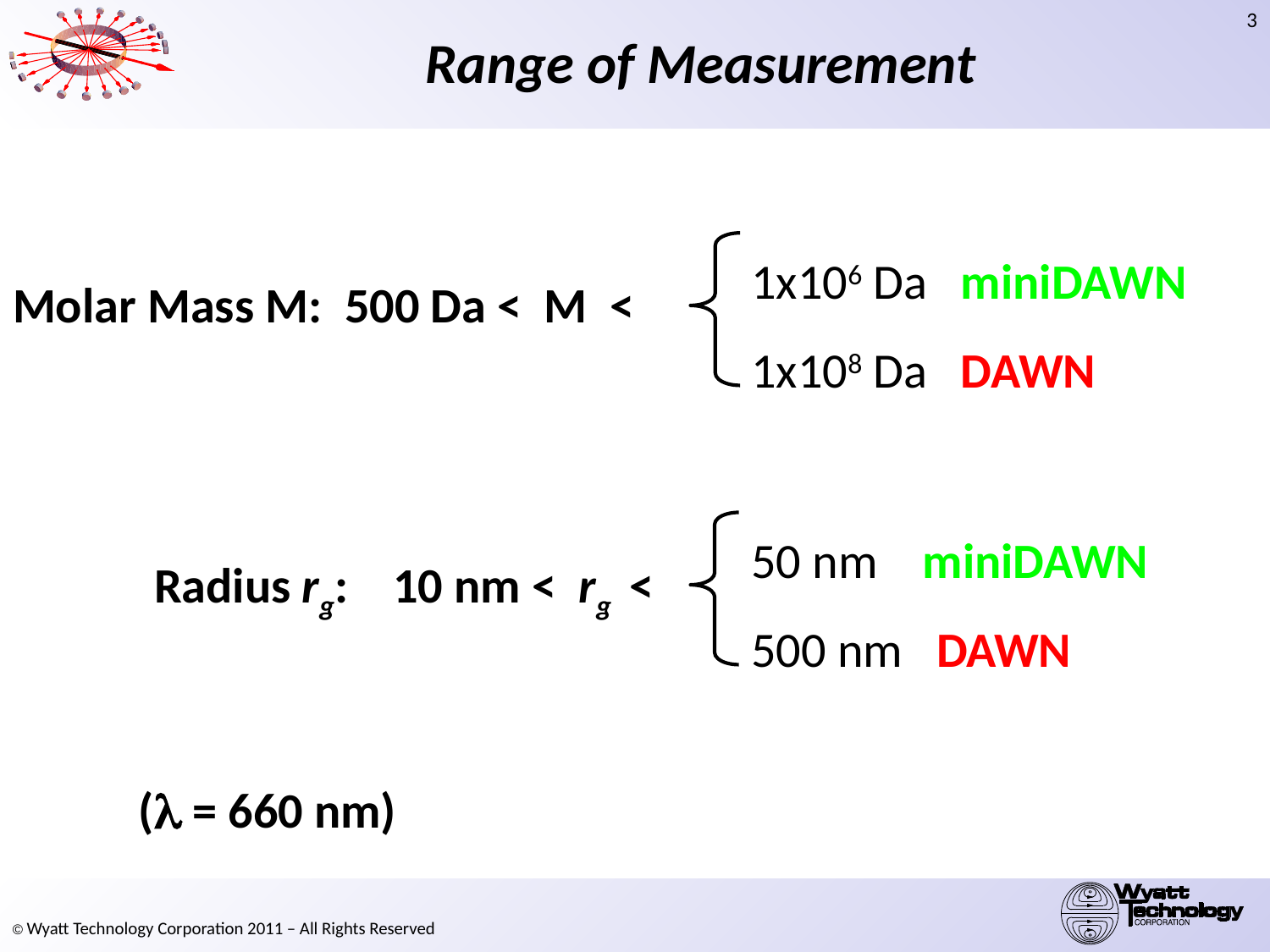

# Range of Measurement
1x106 Da   miniDAWN
1x108 Da   DAWN

Molar Mass M:  500 Da <  M  <

50 nm    miniDAWN
500 nm   DAWN

Radius rg:    10 nm <  rg  <
(λ = 660 nm)